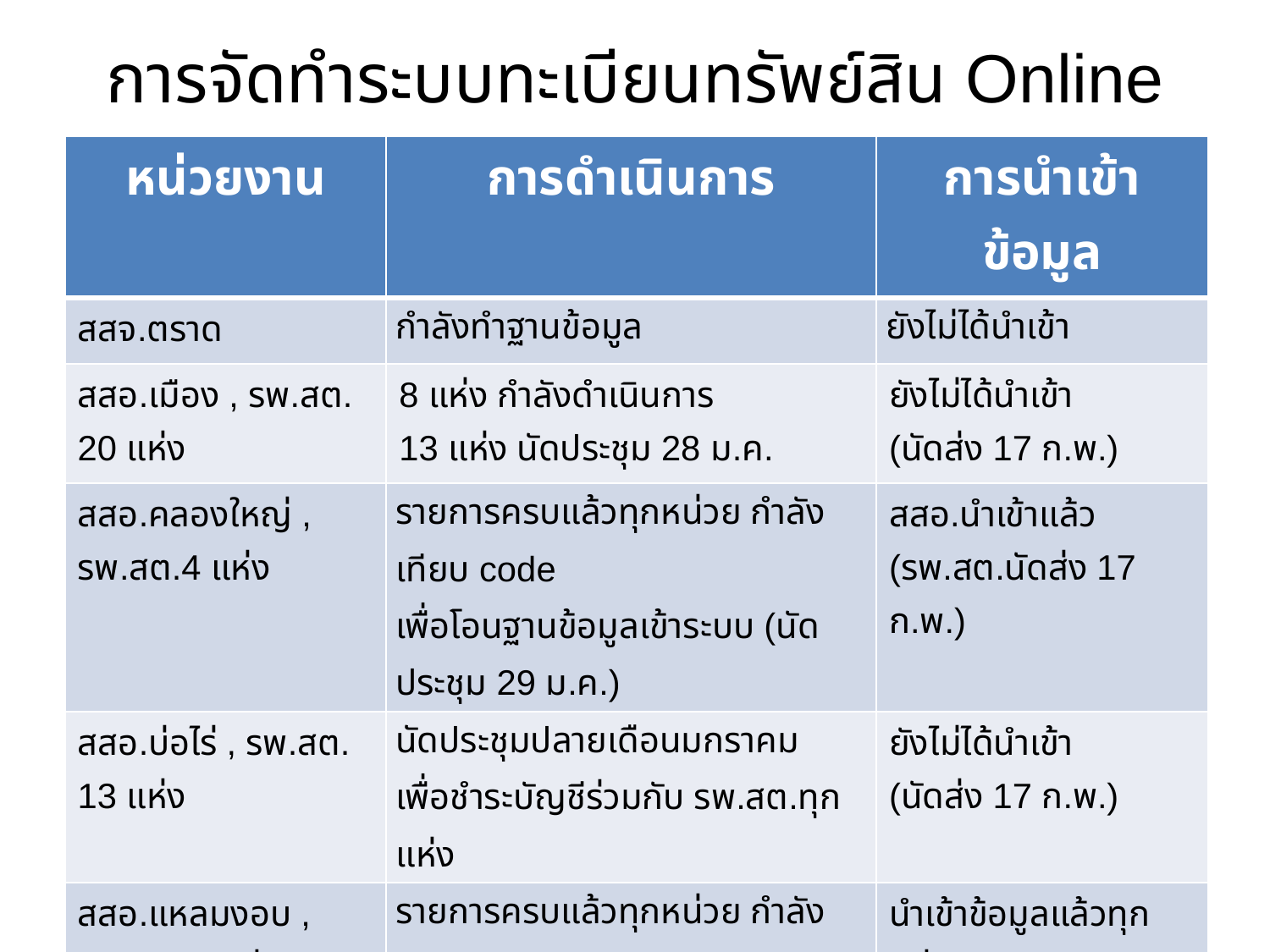

# การจัดทำระบบทะเบียนทรัพย์สิน Online
| หน่วยงาน | การดำเนินการ | การนำเข้าข้อมูล |
| --- | --- | --- |
| สสจ.ตราด | กำลังทำฐานข้อมูล | ยังไม่ได้นำเข้า |
| สสอ.เมือง , รพ.สต. 20 แห่ง | 8 แห่ง กำลังดำเนินการ 13 แห่ง นัดประชุม 28 ม.ค. | ยังไม่ได้นำเข้า (นัดส่ง 17 ก.พ.) |
| สสอ.คลองใหญ่ , รพ.สต.4 แห่ง | รายการครบแล้วทุกหน่วย กำลังเทียบ code เพื่อโอนฐานข้อมูลเข้าระบบ (นัดประชุม 29 ม.ค.) | สสอ.นำเข้าแล้ว (รพ.สต.นัดส่ง 17 ก.พ.) |
| สสอ.บ่อไร่ , รพ.สต. 13 แห่ง | นัดประชุมปลายเดือนมกราคม เพื่อชำระบัญชีร่วมกับ รพ.สต.ทุกแห่ง | ยังไม่ได้นำเข้า (นัดส่ง 17 ก.พ.) |
| สสอ.แหลมงอบ , รพ.สต. 7 แห่ง | รายการครบแล้วทุกหน่วย กำลังตรวจสอบ ความสมบูรณ์ นัดประชุมปลายเดือนมกราคม เพื่อตรวจสอบและโอนฐานข้อมูลใหม่ | นำเข้าข้อมูลแล้วทุกหน่วย |
| สสอ.เขาสมิง , รพ.สต. 15 แห่ง | รายการครบแล้วทุกหน่วย | นำเข้าข้อมูลแล้วทุกหน่วย |
| สสอ.เกาะช้าง , รพ.สต. 5 แห่ง | กำลังทำฐานข้อมูล นัดประชุมปลายเดือนมกราคม | ยังไม่ได้นำเข้า (นัดส่ง 17 ก.พ.) |
| สสอ.เกาะกูด , รพ.สต. 2 แห่ง | รายการครบแล้วทุกหน่วย | รอ Admin ตรวจสอบเพื่อนำเข้า |